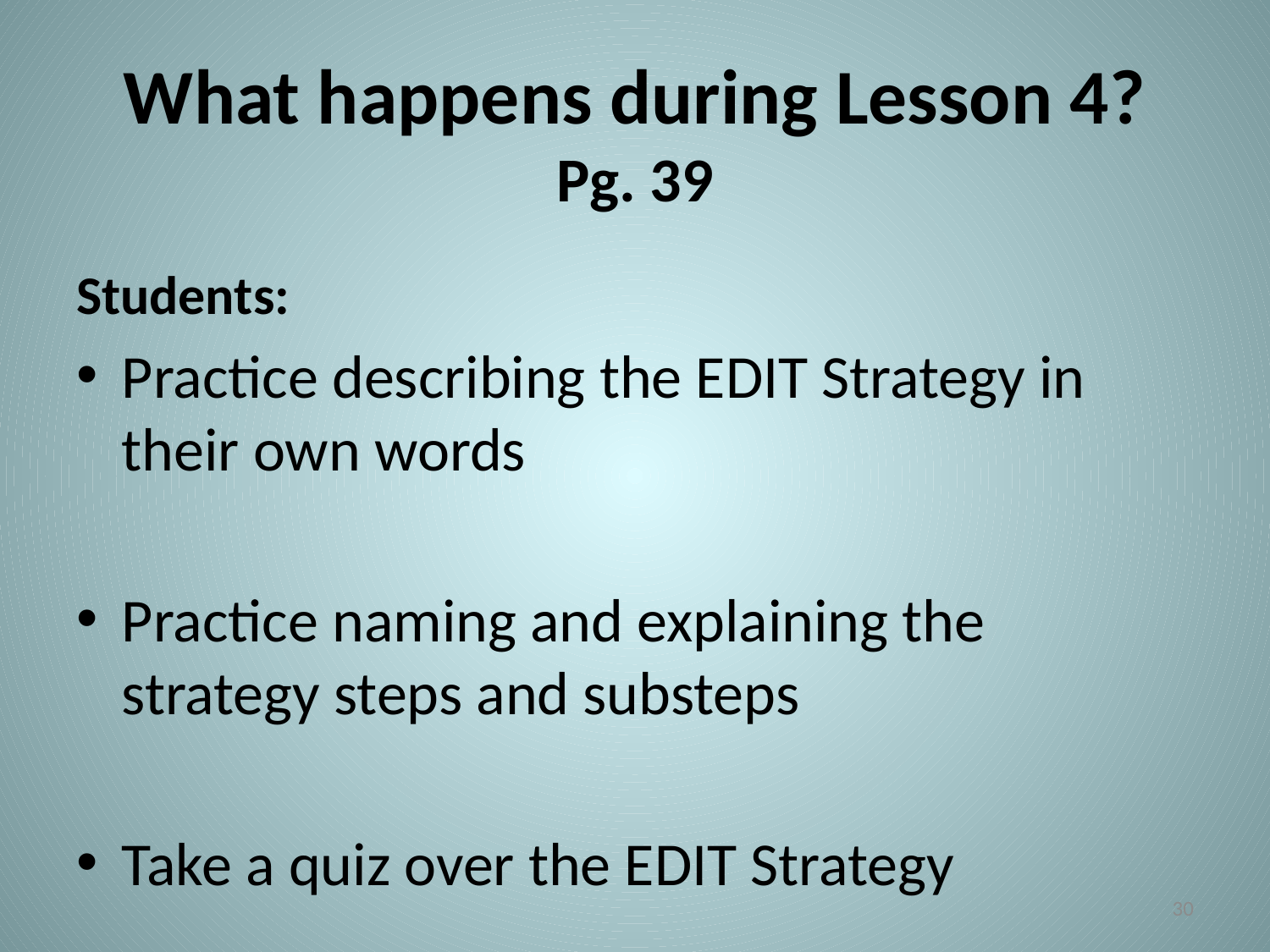

# What happens during Lesson 4? Pg. 39
Students:
Practice describing the EDIT Strategy in their own words

Practice naming and explaining the strategy steps and substeps

Take a quiz over the EDIT Strategy

30